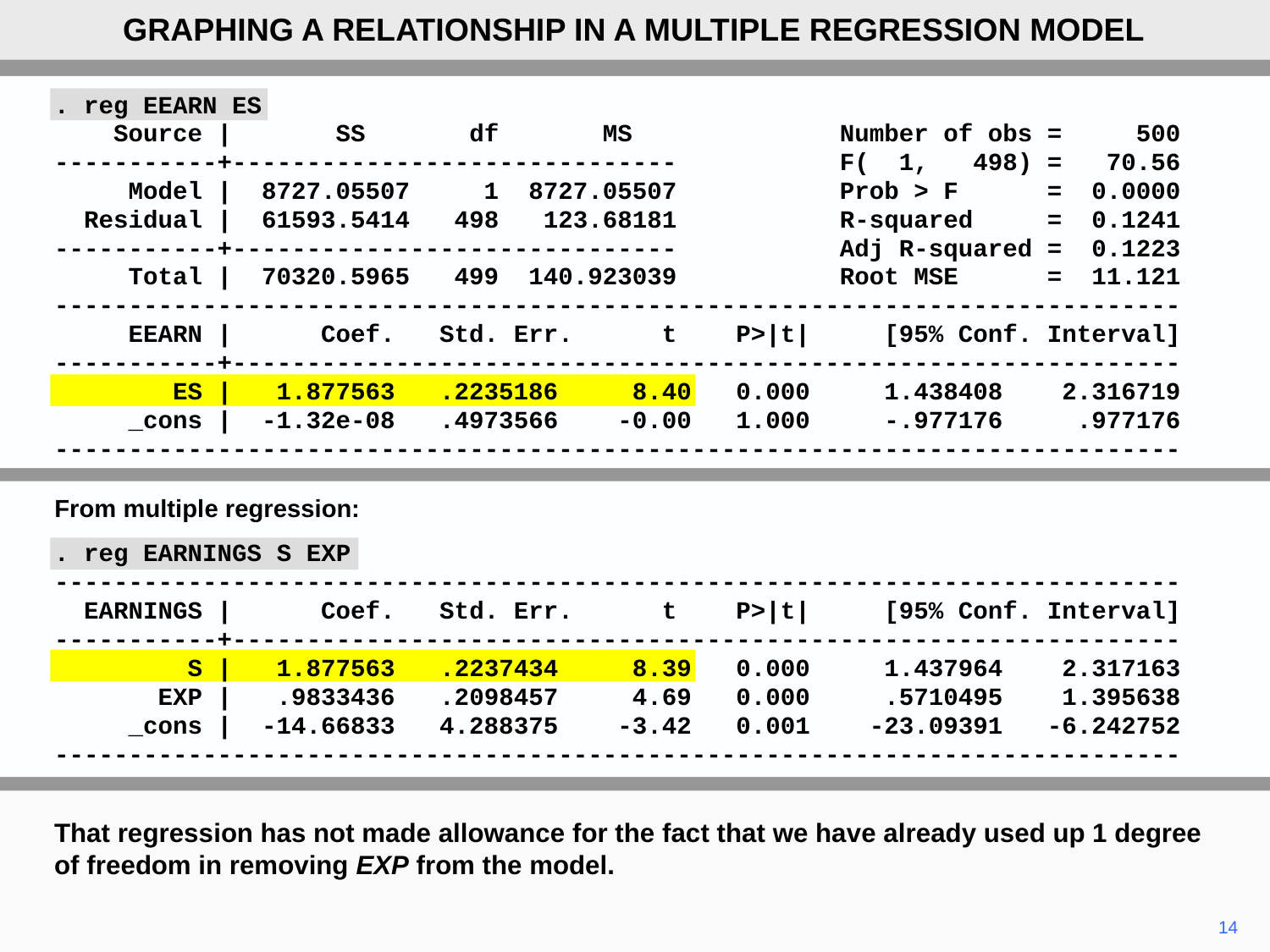

GRAPHING A RELATIONSHIP IN A MULTIPLE REGRESSION MODEL

. reg EEARN ES
    Source |       SS       df       MS              Number of obs =     500
-----------+------------------------------           F(  1,   498) =   70.56
     Model |  8727.05507     1  8727.05507           Prob > F      =  0.0000
  Residual |  61593.5414   498   123.68181           R-squared     =  0.1241
-----------+------------------------------           Adj R-squared =  0.1223
     Total |  70320.5965   499  140.923039           Root MSE      =  11.121
----------------------------------------------------------------------------
     EEARN |      Coef.   Std. Err.      t    P>|t|     [95% Conf. Interval]
-----------+----------------------------------------------------------------
        ES |   1.877563   .2235186     8.40   0.000     1.438408    2.316719
     _cons |  -1.32e-08   .4973566    -0.00   1.000     -.977176     .977176
----------------------------------------------------------------------------

From multiple regression:
. reg EARNINGS S EXP
----------------------------------------------------------------------------
  EARNINGS |      Coef.   Std. Err.      t    P>|t|     [95% Conf. Interval]
-----------+----------------------------------------------------------------
         S |   1.877563   .2237434     8.39   0.000     1.437964    2.317163
       EXP |   .9833436   .2098457     4.69   0.000     .5710495    1.395638
     _cons |  -14.66833   4.288375    -3.42   0.001    -23.09391   -6.242752
----------------------------------------------------------------------------

That regression has not made allowance for the fact that we have already used up 1 degree of freedom in removing EXP from the model.
14